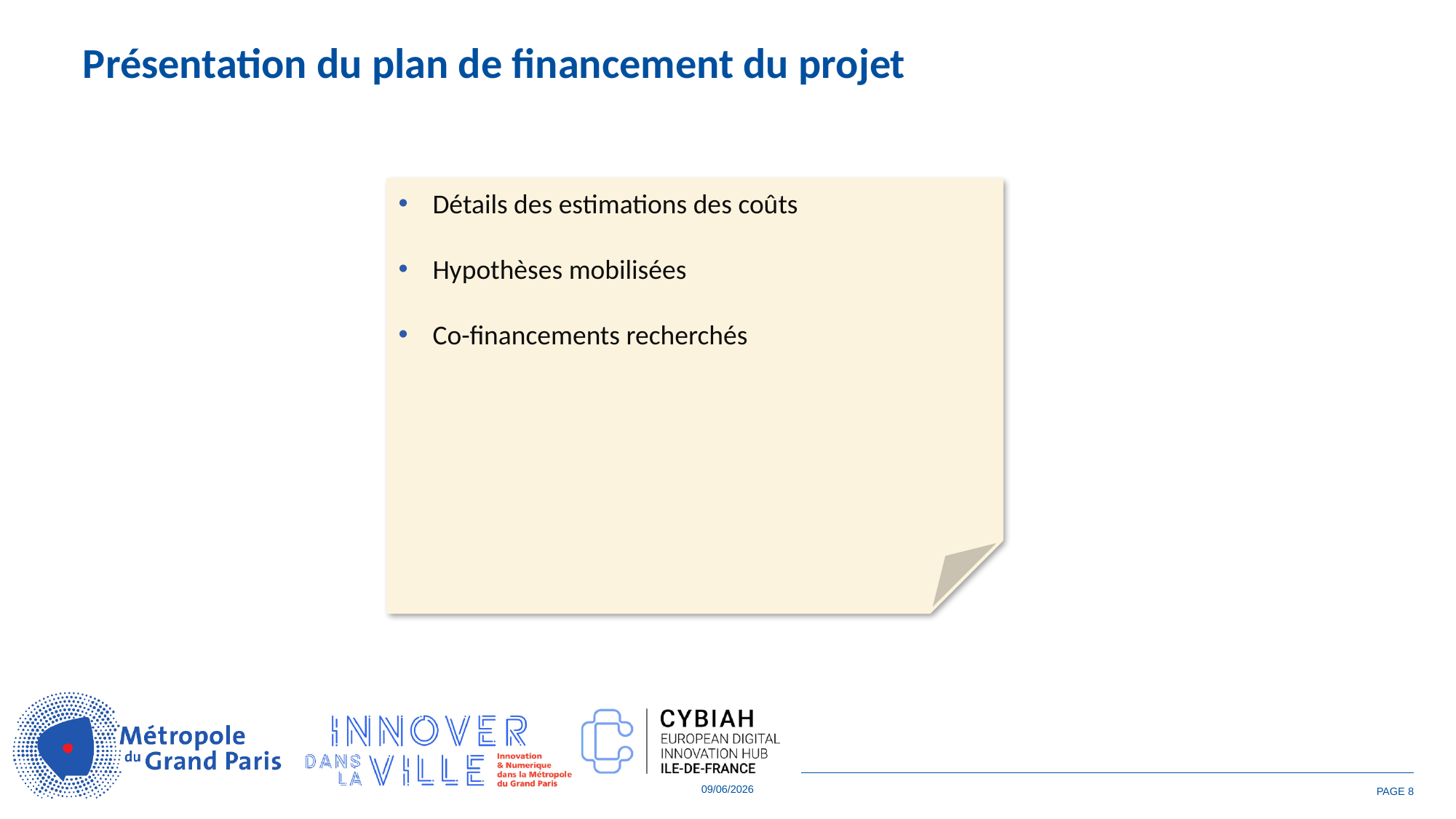

Présentation du plan de financement du projet

Détails des estimations des coûts

Hypothèses mobilisées

Co-financements recherchés

09/06/2026
PAGE 8